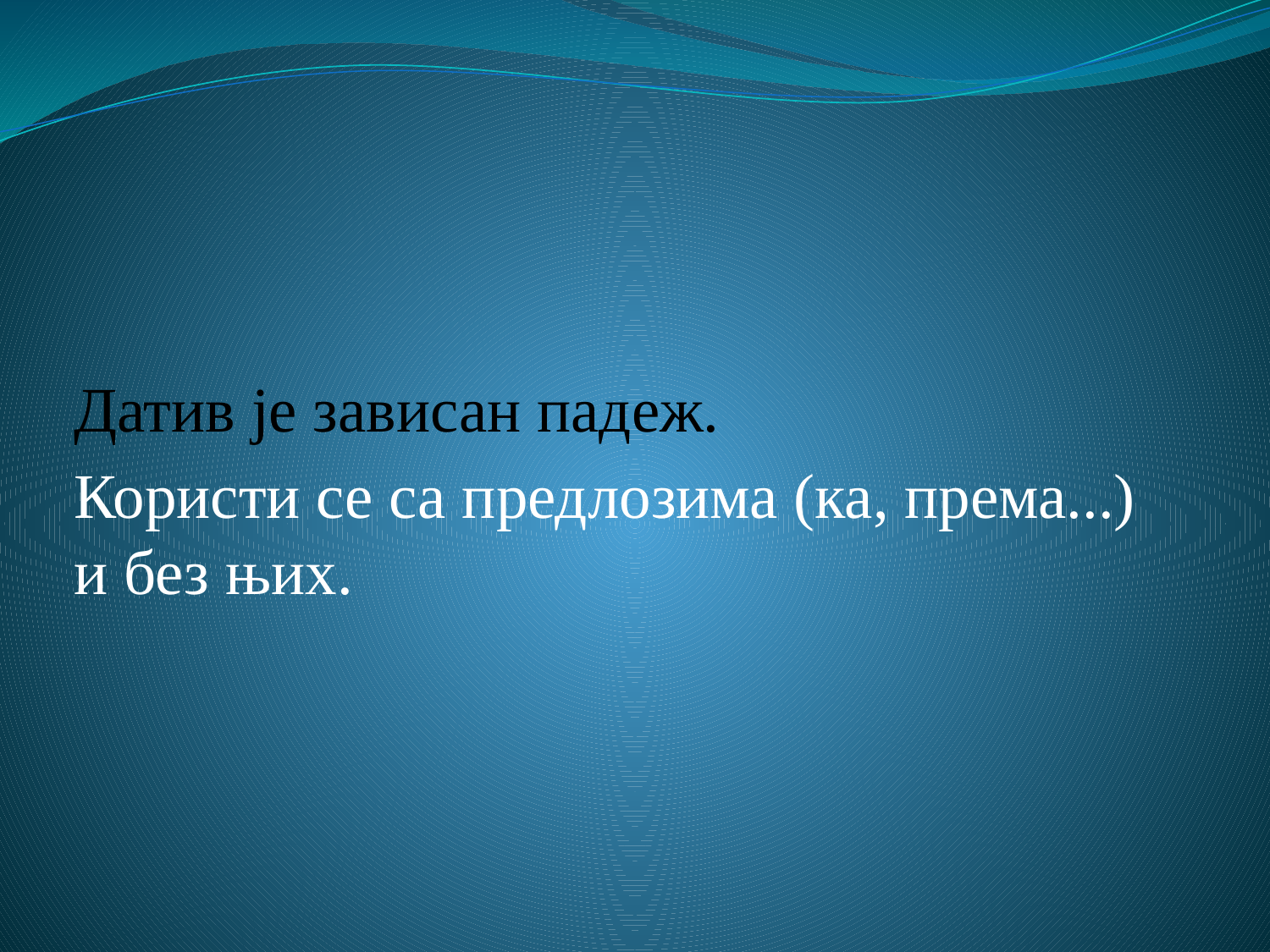

# Датив је зависан падеж.
Користи се са предлозима (ка, према...) и без њих.